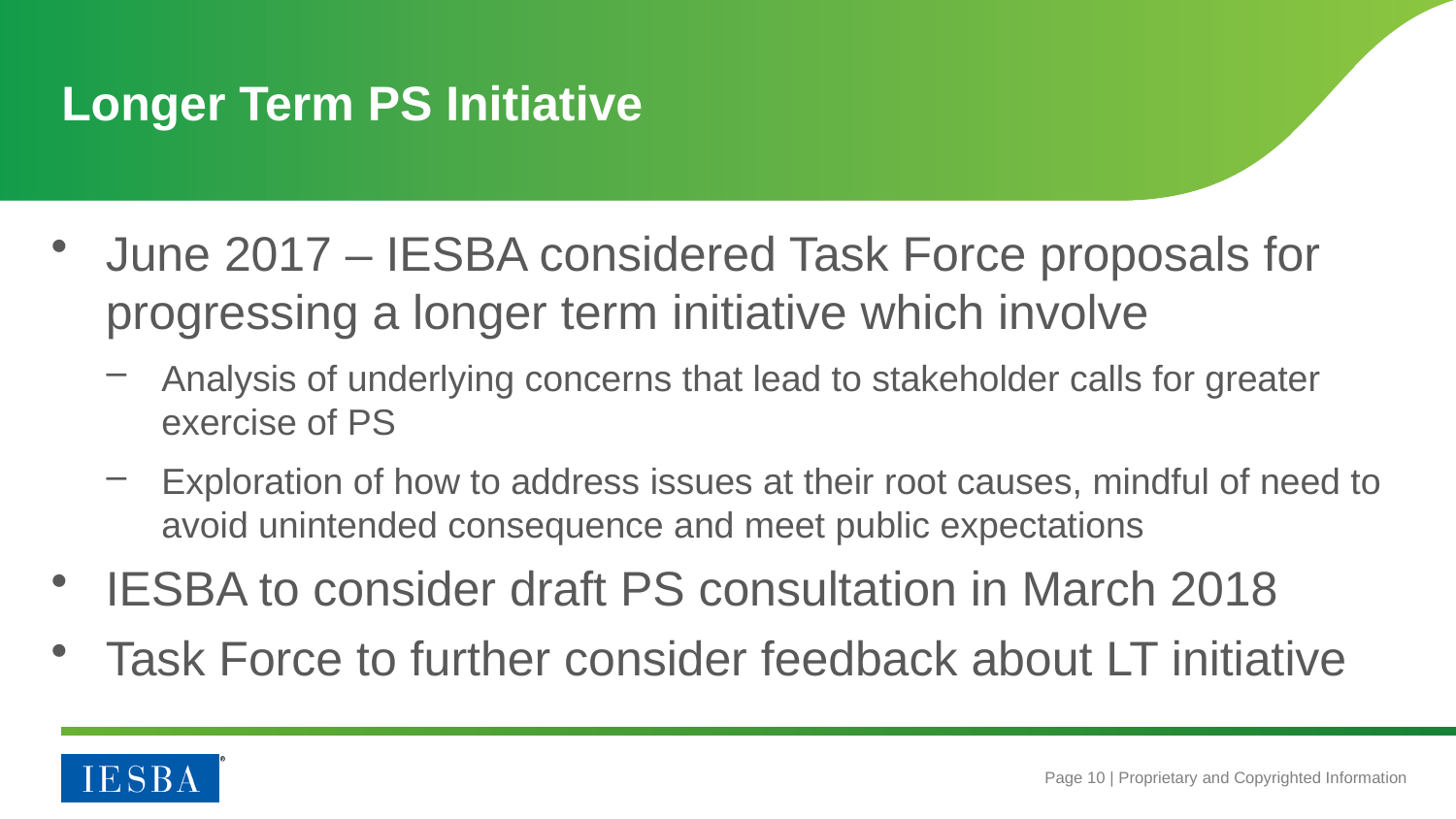

# Longer Term PS Initiative
June 2017 – IESBA considered Task Force proposals for progressing a longer term initiative which involve
Analysis of underlying concerns that lead to stakeholder calls for greater exercise of PS
Exploration of how to address issues at their root causes, mindful of need to avoid unintended consequence and meet public expectations
IESBA to consider draft PS consultation in March 2018
Task Force to further consider feedback about LT initiative